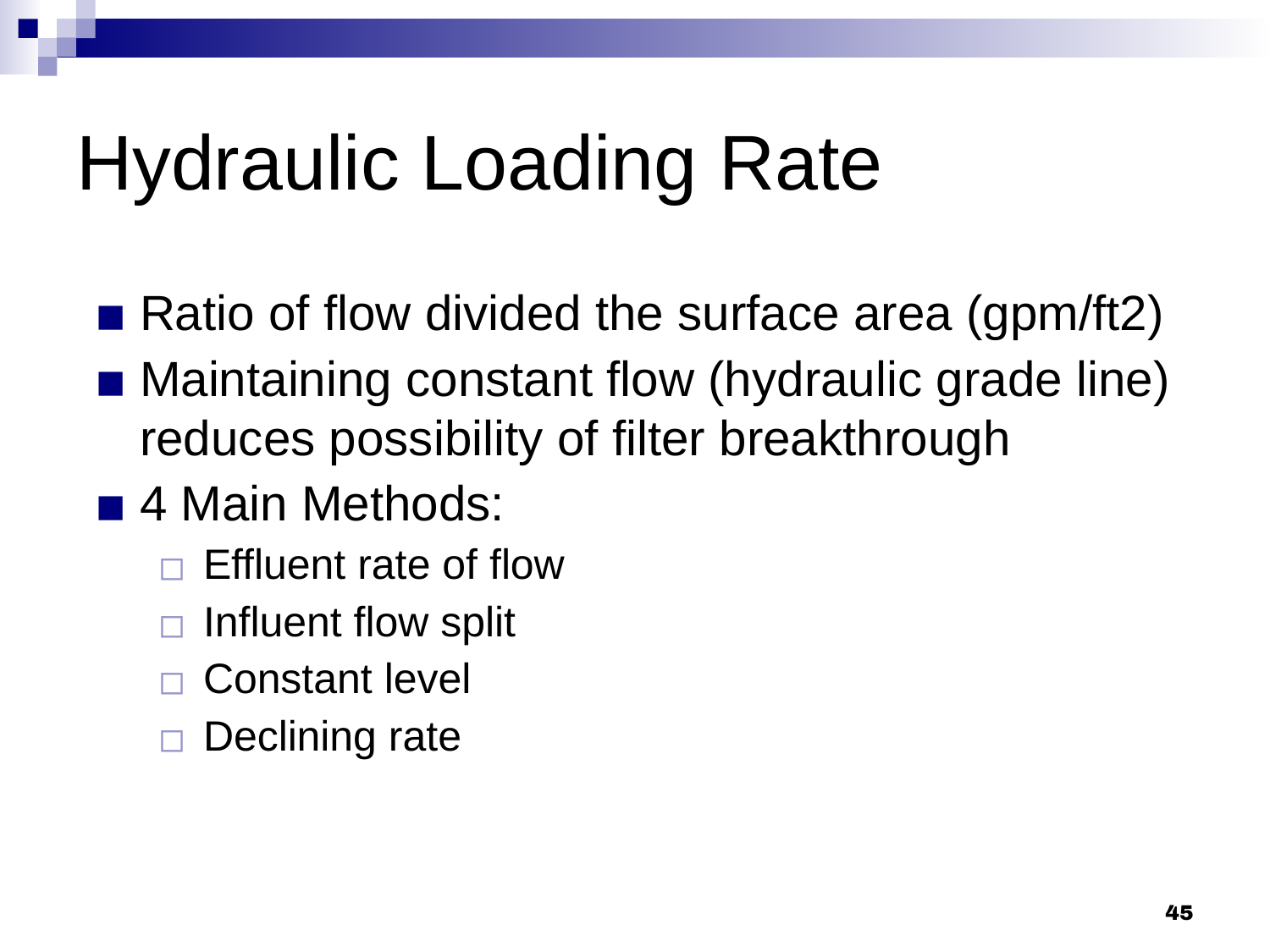

# Hydraulic Loading Rate
Ratio of flow divided the surface area (gpm/ft2)
Maintaining constant flow (hydraulic grade line) reduces possibility of filter breakthrough
4 Main Methods:
Effluent rate of flow
Influent flow split
Constant level
Declining rate
45